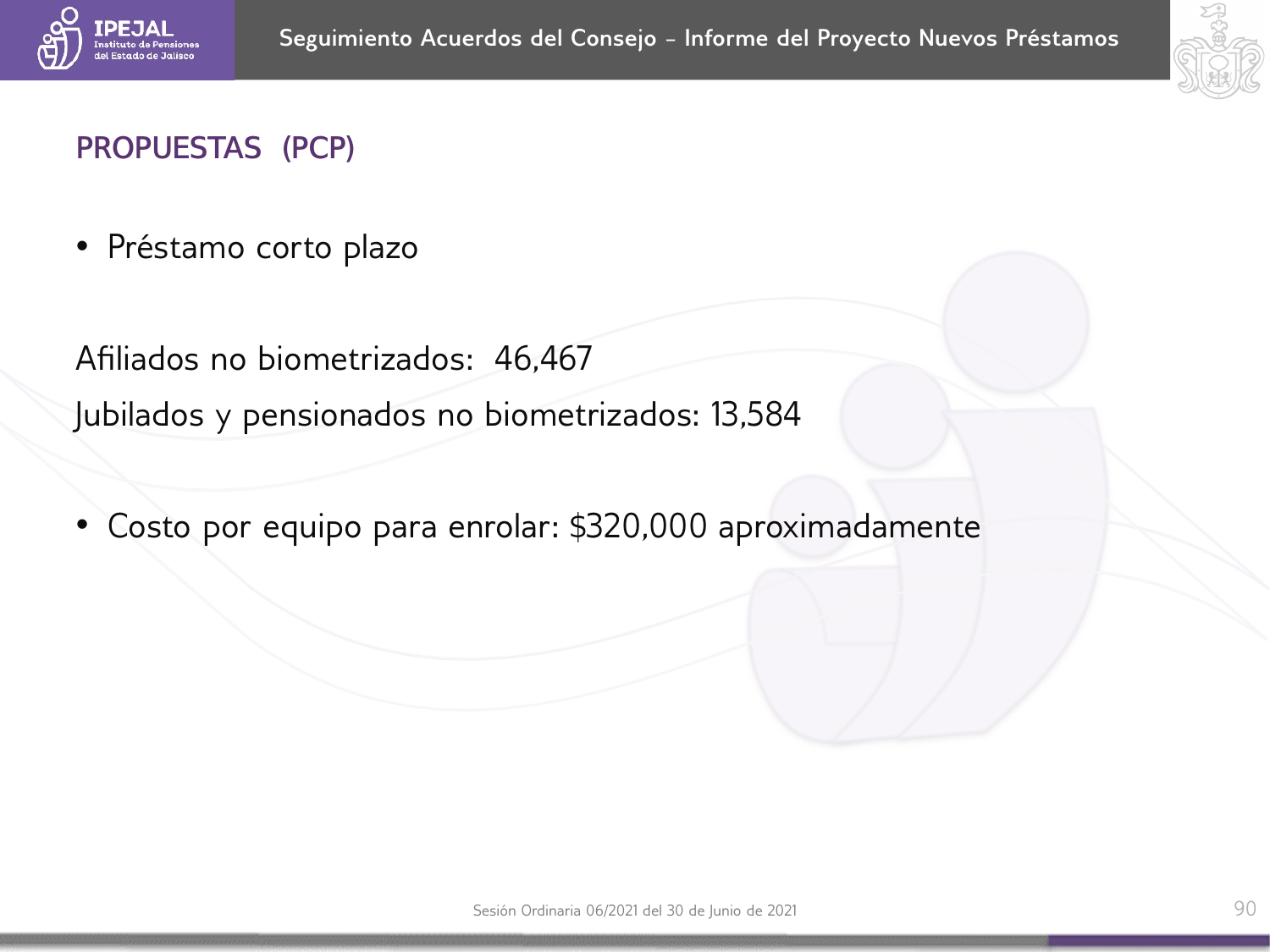

Seguimiento Acuerdos del Consejo – Informe del Proyecto Nuevos Préstamos
PROPUESTAS  (PCP)
Préstamo corto plazo

Afiliados no biometrizados:  46,467
Jubilados y pensionados no biometrizados: 13,584

Costo por equipo para enrolar: $320,000 aproximadamente
90
Sesión Ordinaria 06/2021 del 30 de Junio de 2021